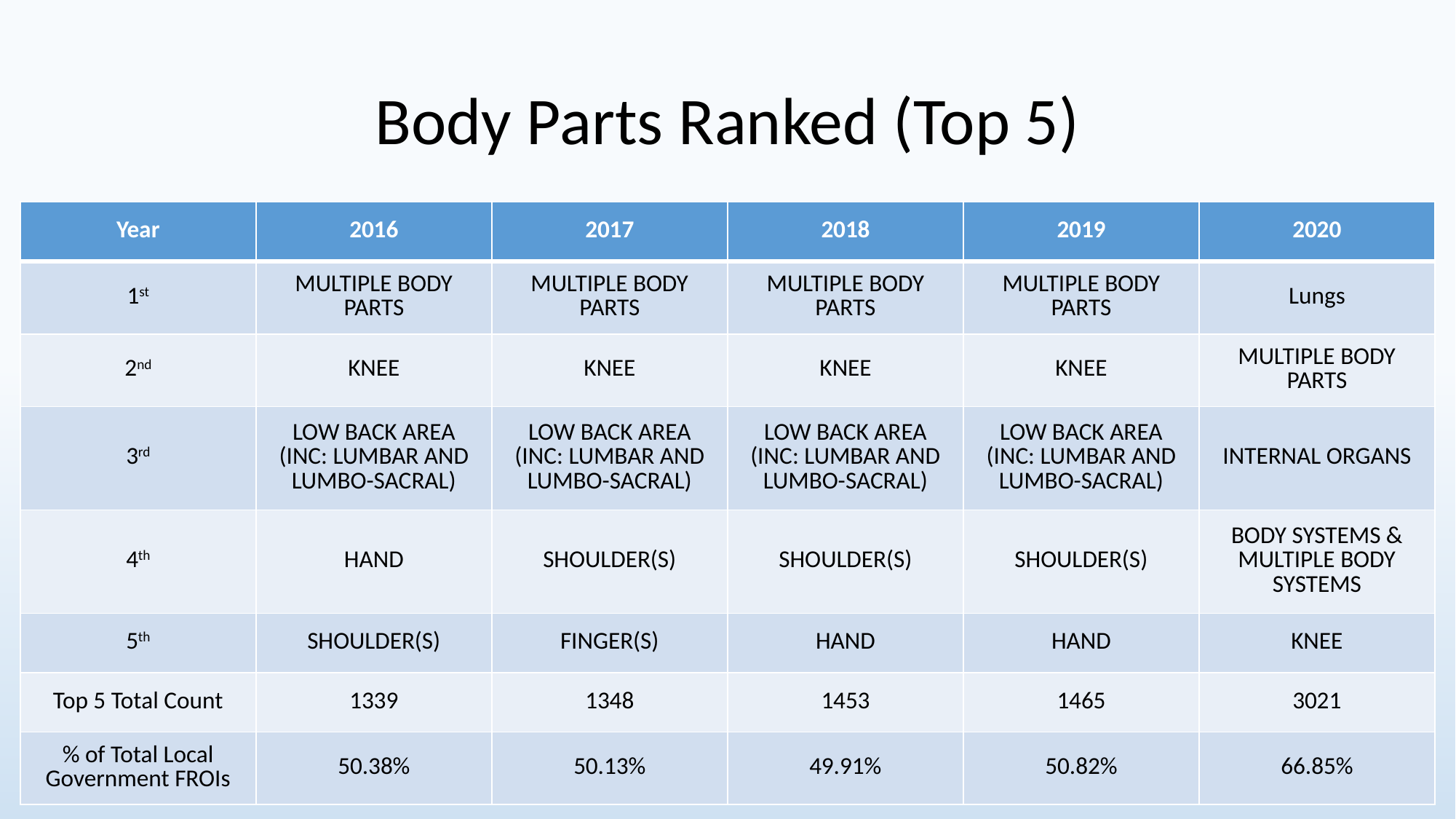

# Body Parts Ranked (Top 5)
| Year | 2016 | 2017 | 2018 | 2019 | 2020 |
| --- | --- | --- | --- | --- | --- |
| 1st | MULTIPLE BODY PARTS | MULTIPLE BODY PARTS | MULTIPLE BODY PARTS | MULTIPLE BODY PARTS | Lungs |
| 2nd | KNEE | KNEE | KNEE | KNEE | MULTIPLE BODY PARTS |
| 3rd | LOW BACK AREA (INC: LUMBAR AND LUMBO-SACRAL) | LOW BACK AREA (INC: LUMBAR AND LUMBO-SACRAL) | LOW BACK AREA (INC: LUMBAR AND LUMBO-SACRAL) | LOW BACK AREA (INC: LUMBAR AND LUMBO-SACRAL) | INTERNAL ORGANS |
| 4th | HAND | SHOULDER(S) | SHOULDER(S) | SHOULDER(S) | BODY SYSTEMS & MULTIPLE BODY SYSTEMS |
| 5th | SHOULDER(S) | FINGER(S) | HAND | HAND | KNEE |
| Top 5 Total Count | 1339 | 1348 | 1453 | 1465 | 3021 |
| % of Total Local Government FROIs | 50.38% | 50.13% | 49.91% | 50.82% | 66.85% |